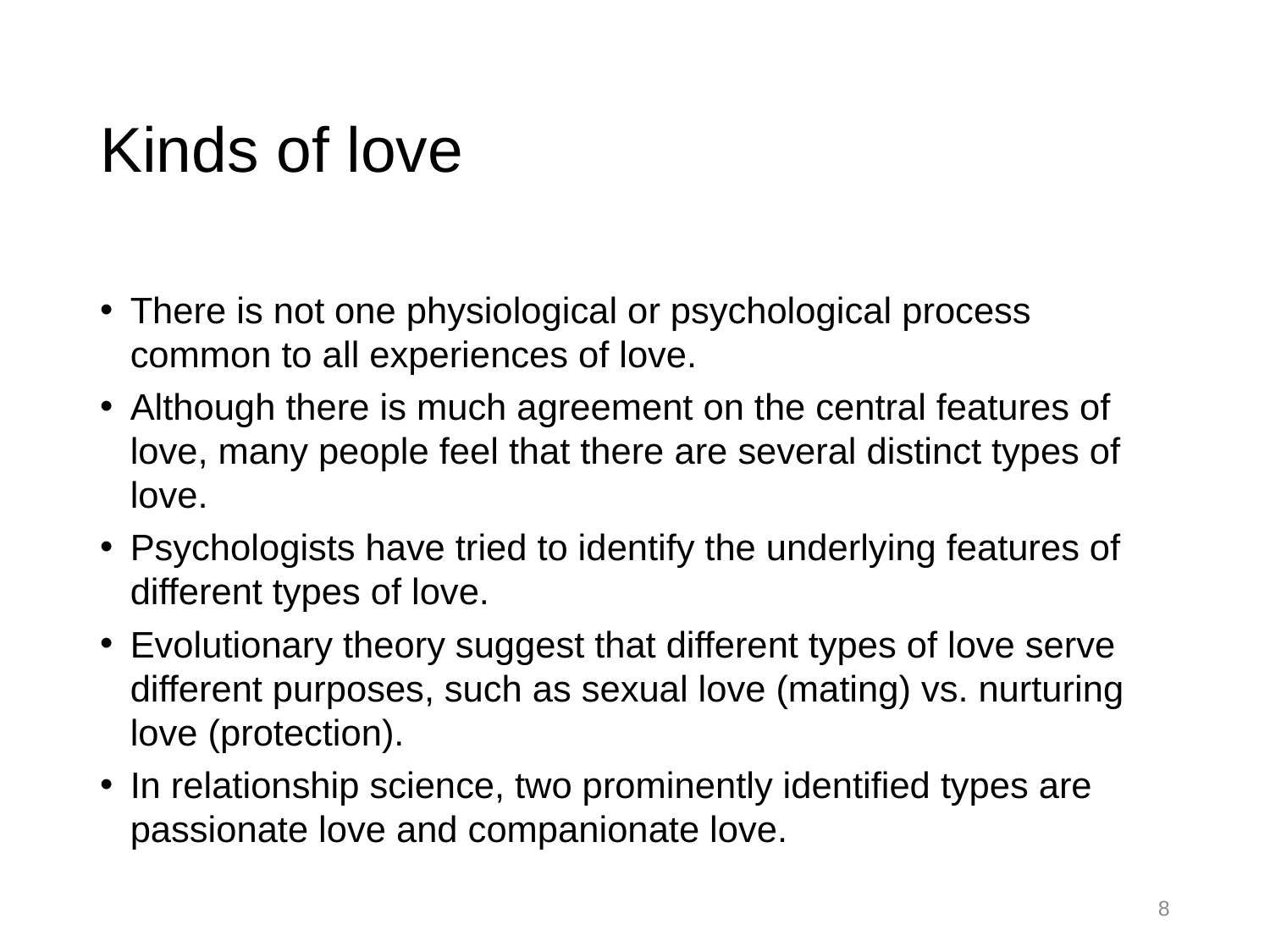

# Kinds of love
There is not one physiological or psychological process common to all experiences of love.
Although there is much agreement on the central features of love, many people feel that there are several distinct types of love.
Psychologists have tried to identify the underlying features of different types of love.
Evolutionary theory suggest that different types of love serve different purposes, such as sexual love (mating) vs. nurturing love (protection).
In relationship science, two prominently identified types are passionate love and companionate love.
8